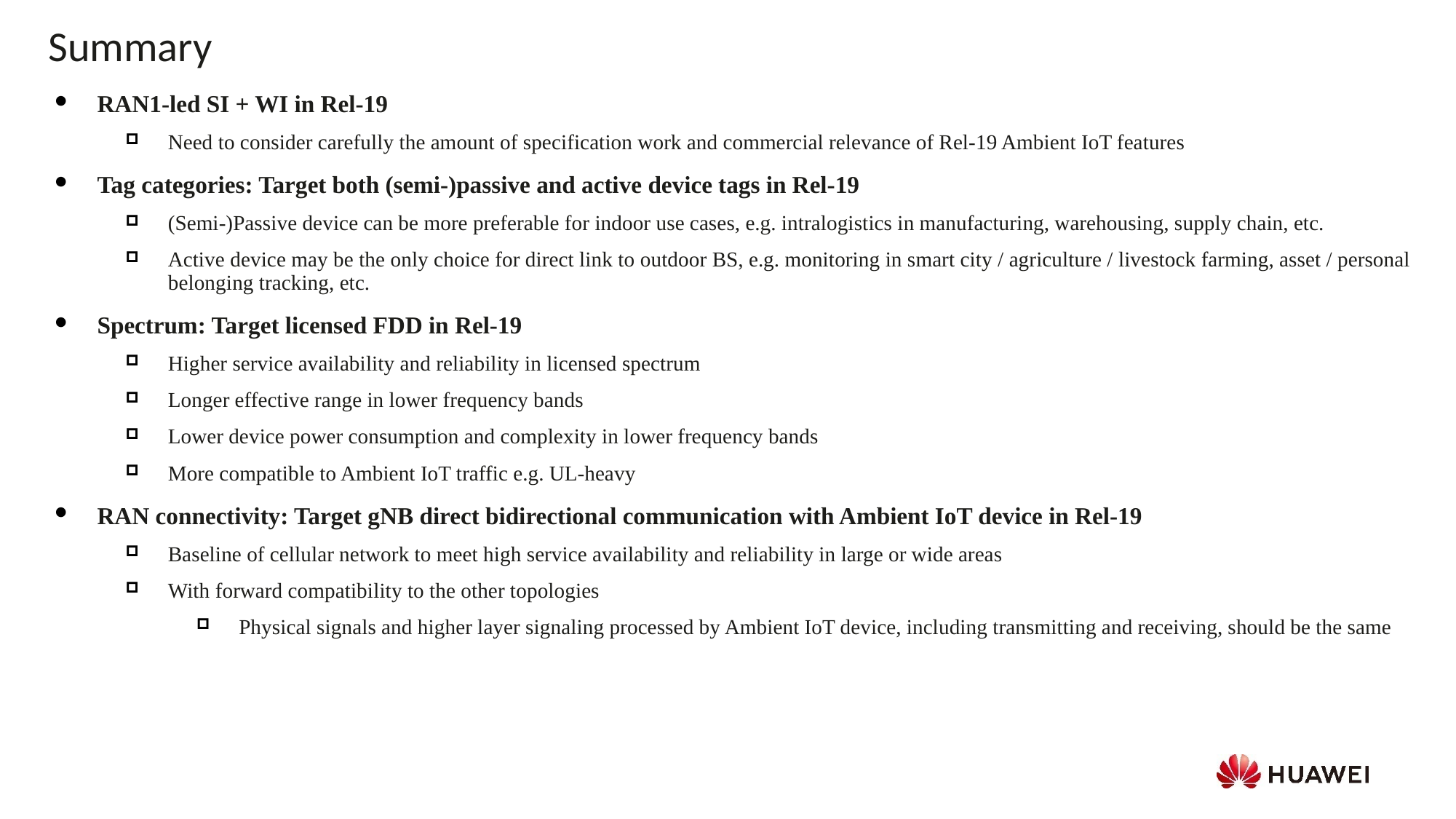

Summary
RAN1-led SI + WI in Rel-19
Need to consider carefully the amount of specification work and commercial relevance of Rel-19 Ambient IoT features
Tag categories: Target both (semi-)passive and active device tags in Rel-19
(Semi-)Passive device can be more preferable for indoor use cases, e.g. intralogistics in manufacturing, warehousing, supply chain, etc.
Active device may be the only choice for direct link to outdoor BS, e.g. monitoring in smart city / agriculture / livestock farming, asset / personal belonging tracking, etc.
Spectrum: Target licensed FDD in Rel-19
Higher service availability and reliability in licensed spectrum
Longer effective range in lower frequency bands
Lower device power consumption and complexity in lower frequency bands
More compatible to Ambient IoT traffic e.g. UL-heavy
RAN connectivity: Target gNB direct bidirectional communication with Ambient IoT device in Rel-19
Baseline of cellular network to meet high service availability and reliability in large or wide areas
With forward compatibility to the other topologies
Physical signals and higher layer signaling processed by Ambient IoT device, including transmitting and receiving, should be the same